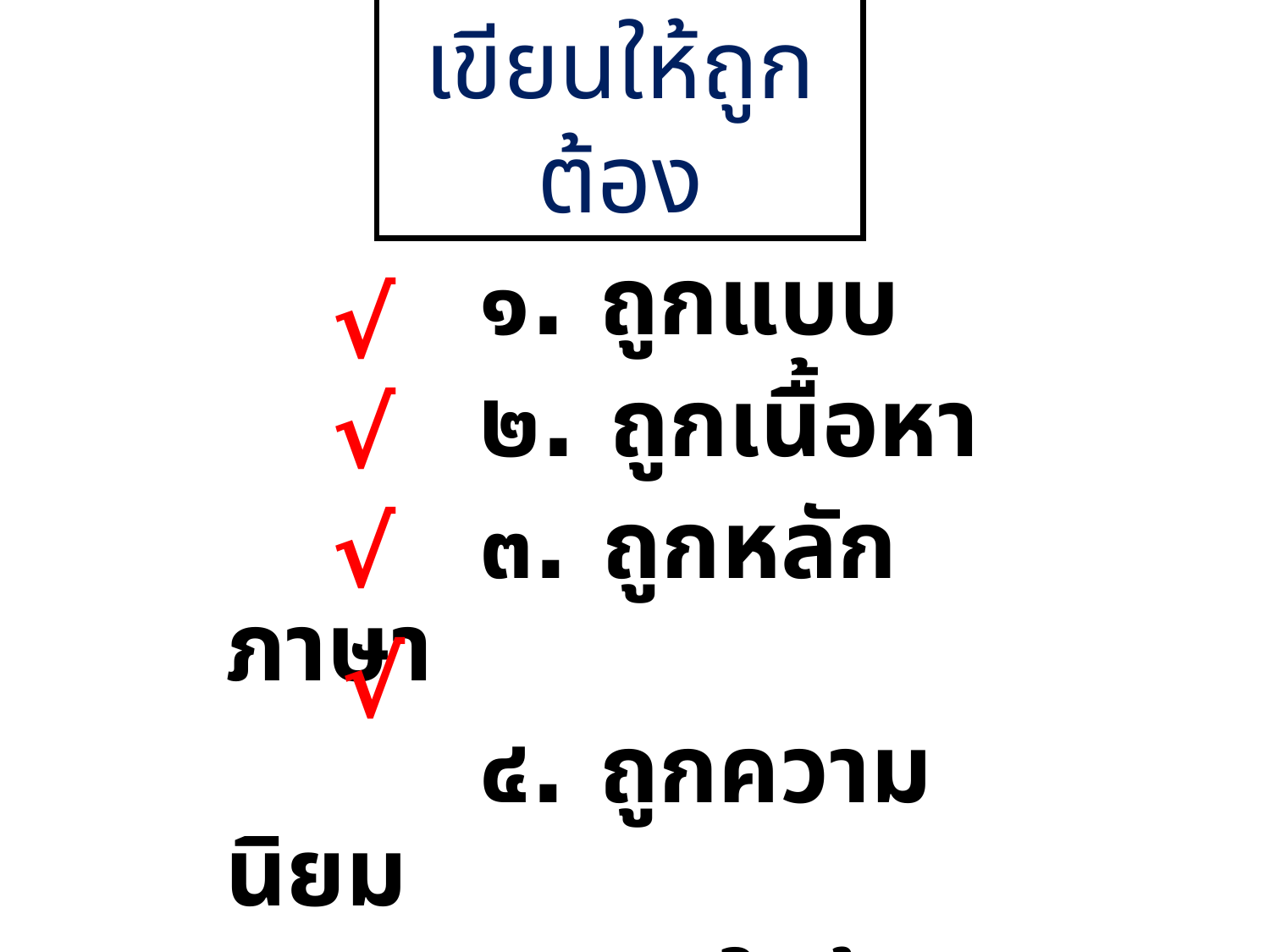

# เขียนให้ถูกต้อง
			๑. ถูกแบบ
		 	๒. ถูกเนื้อหา
			๓. ถูกหลักภาษา
			๔. ถูกความนิยม
			๕. ถูกใจผู้ลงนาม
√
√
√
√